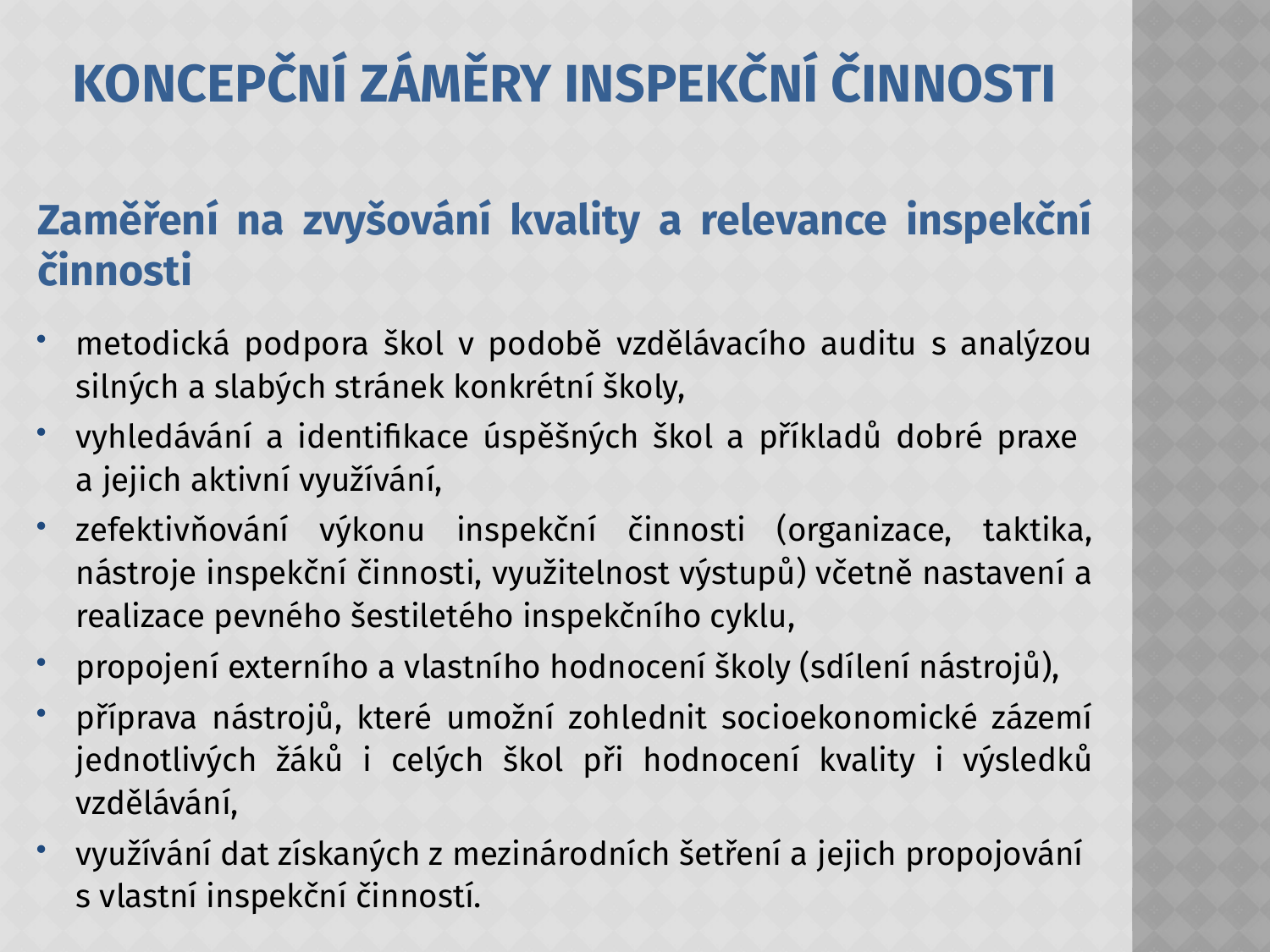

# Koncepční záměry inspekční činnosti
Zaměření na zvyšování kvality a relevance inspekční činnosti

metodická podpora škol v podobě vzdělávacího auditu s analýzou silných a slabých stránek konkrétní školy,
vyhledávání a identifikace úspěšných škol a příkladů dobré praxe
a jejich aktivní využívání,
zefektivňování výkonu inspekční činnosti (organizace, taktika, nástroje inspekční činnosti, využitelnost výstupů) včetně nastavení a realizace pevného šestiletého inspekčního cyklu,
propojení externího a vlastního hodnocení školy (sdílení nástrojů),
příprava nástrojů, které umožní zohlednit socioekonomické zázemí jednotlivých žáků i celých škol při hodnocení kvality i výsledků vzdělávání,
využívání dat získaných z mezinárodních šetření a jejich propojování
s vlastní inspekční činností.